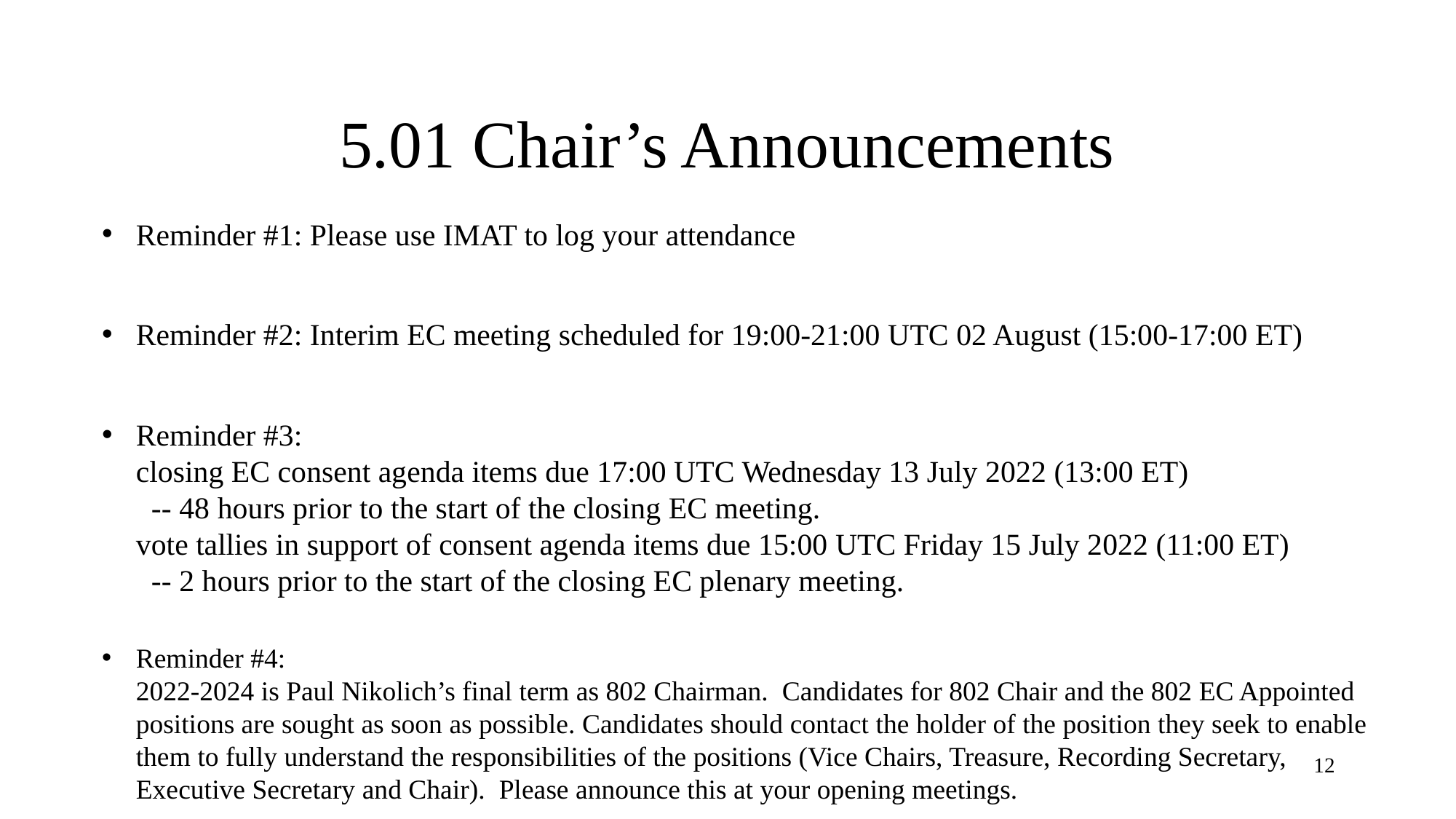

# 5.01 Chair’s Announcements
Reminder #1: Please use IMAT to log your attendance

Reminder #2: Interim EC meeting scheduled for 19:00-21:00 UTC 02 August (15:00-17:00 ET)

Reminder #3:
closing EC consent agenda items due 17:00 UTC Wednesday 13 July 2022 (13:00 ET)
  -- 48 hours prior to the start of the closing EC meeting.  
vote tallies in support of consent agenda items due 15:00 UTC Friday 15 July 2022 (11:00 ET)
  -- 2 hours prior to the start of the closing EC plenary meeting.
Reminder #4:
2022-2024 is Paul Nikolich’s final term as 802 Chairman.  Candidates for 802 Chair and the 802 EC Appointed positions are sought as soon as possible. Candidates should contact the holder of the position they seek to enable them to fully understand the responsibilities of the positions (Vice Chairs, Treasure, Recording Secretary,  Executive Secretary and Chair).  Please announce this at your opening meetings.

12